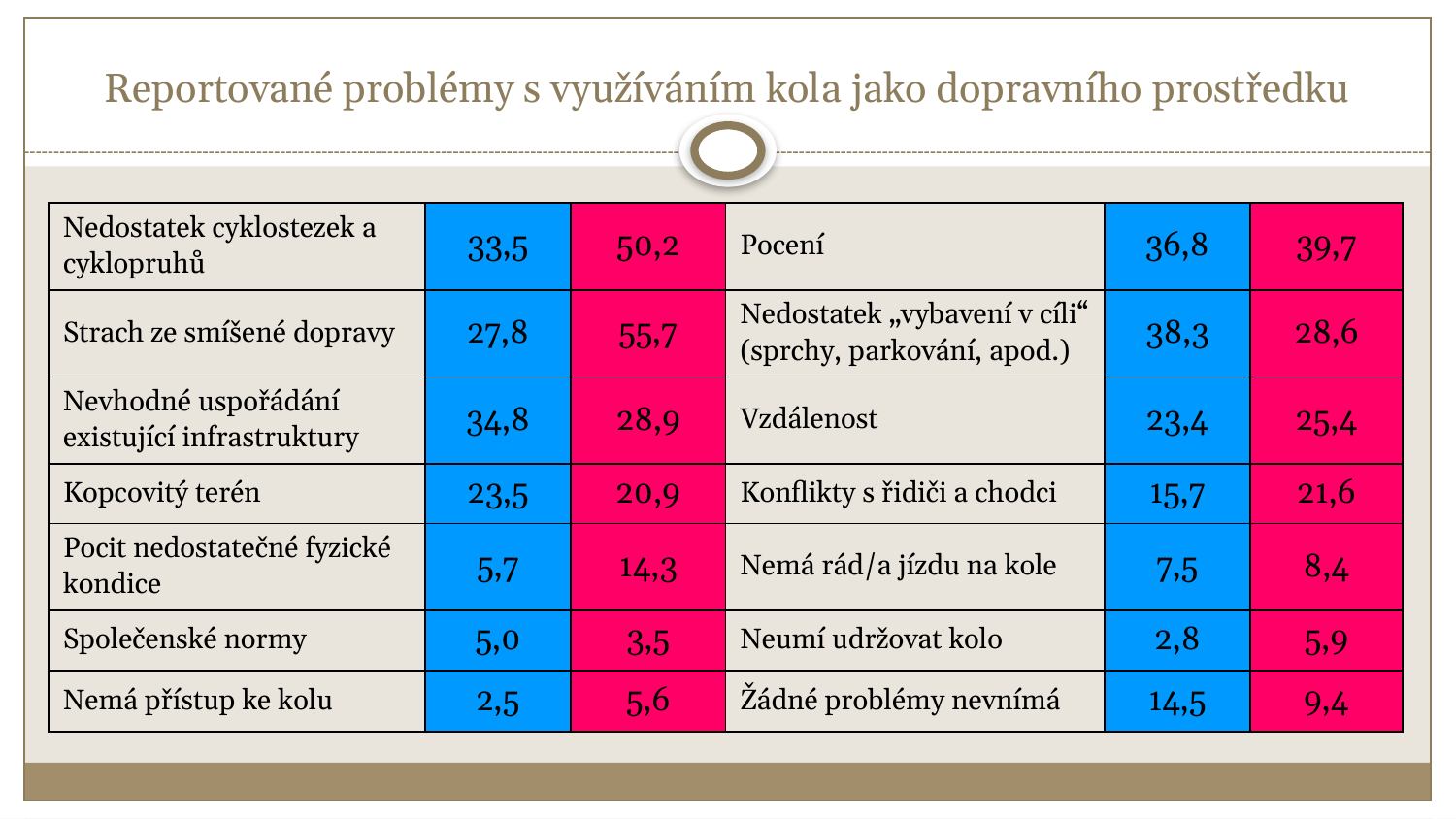

# Reportované problémy s využíváním kola jako dopravního prostředku
| Nedostatek cyklostezek a cyklopruhů | 33,5 | 50,2 | Pocení | 36,8 | 39,7 |
| --- | --- | --- | --- | --- | --- |
| Strach ze smíšené dopravy | 27,8 | 55,7 | Nedostatek „vybavení v cíli“ (sprchy, parkování, apod.) | 38,3 | 28,6 |
| Nevhodné uspořádání existující infrastruktury | 34,8 | 28,9 | Vzdálenost | 23,4 | 25,4 |
| Kopcovitý terén | 23,5 | 20,9 | Konflikty s řidiči a chodci | 15,7 | 21,6 |
| Pocit nedostatečné fyzické kondice | 5,7 | 14,3 | Nemá rád/a jízdu na kole | 7,5 | 8,4 |
| Společenské normy | 5,0 | 3,5 | Neumí udržovat kolo | 2,8 | 5,9 |
| Nemá přístup ke kolu | 2,5 | 5,6 | Žádné problémy nevnímá | 14,5 | 9,4 |